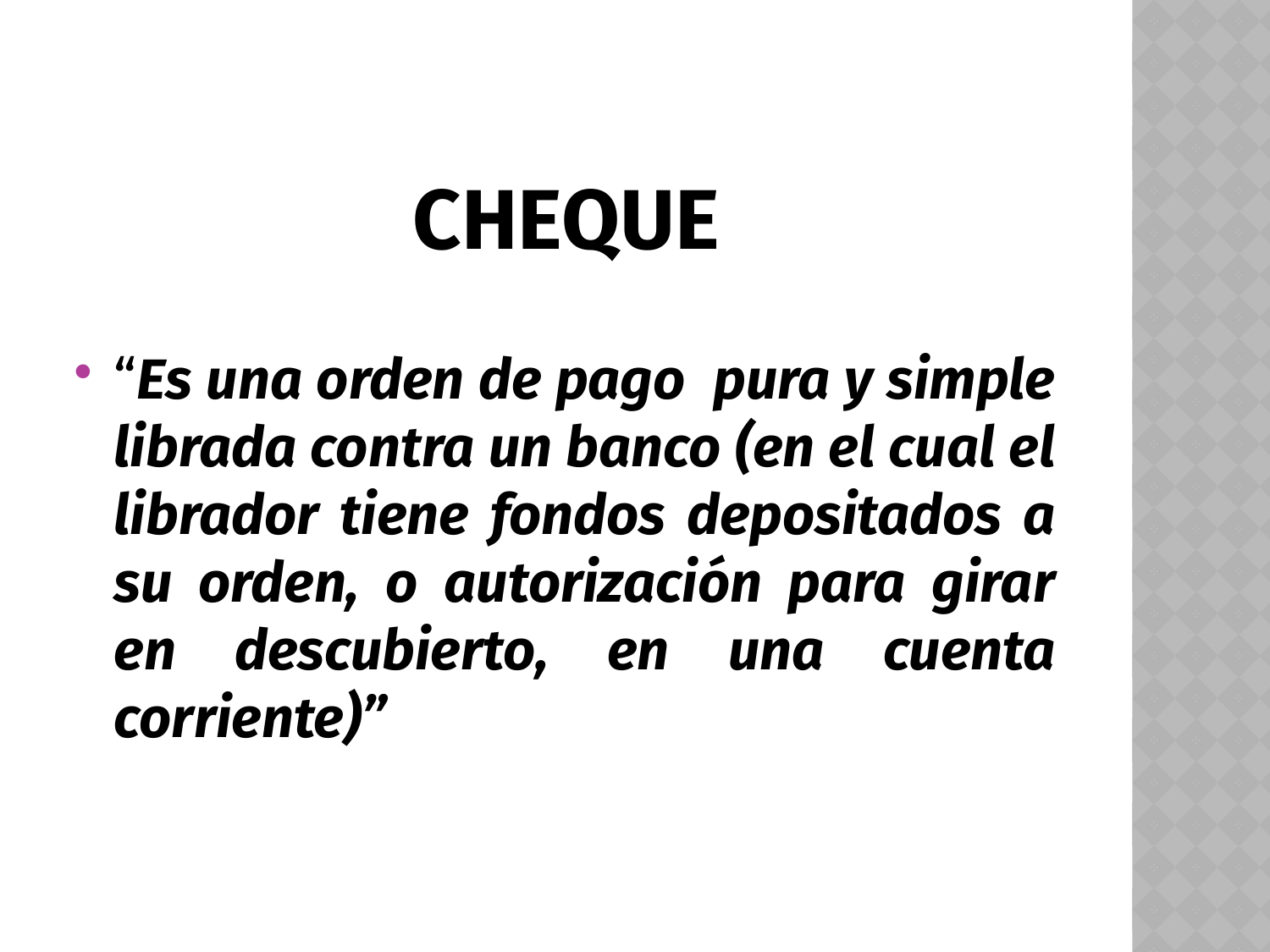

# CHEQUE
“Es una orden de pago  pura y simple librada contra un banco (en el cual el librador tiene fondos depositados a su orden, o autorización para girar en descubierto, en una cuenta corriente)”